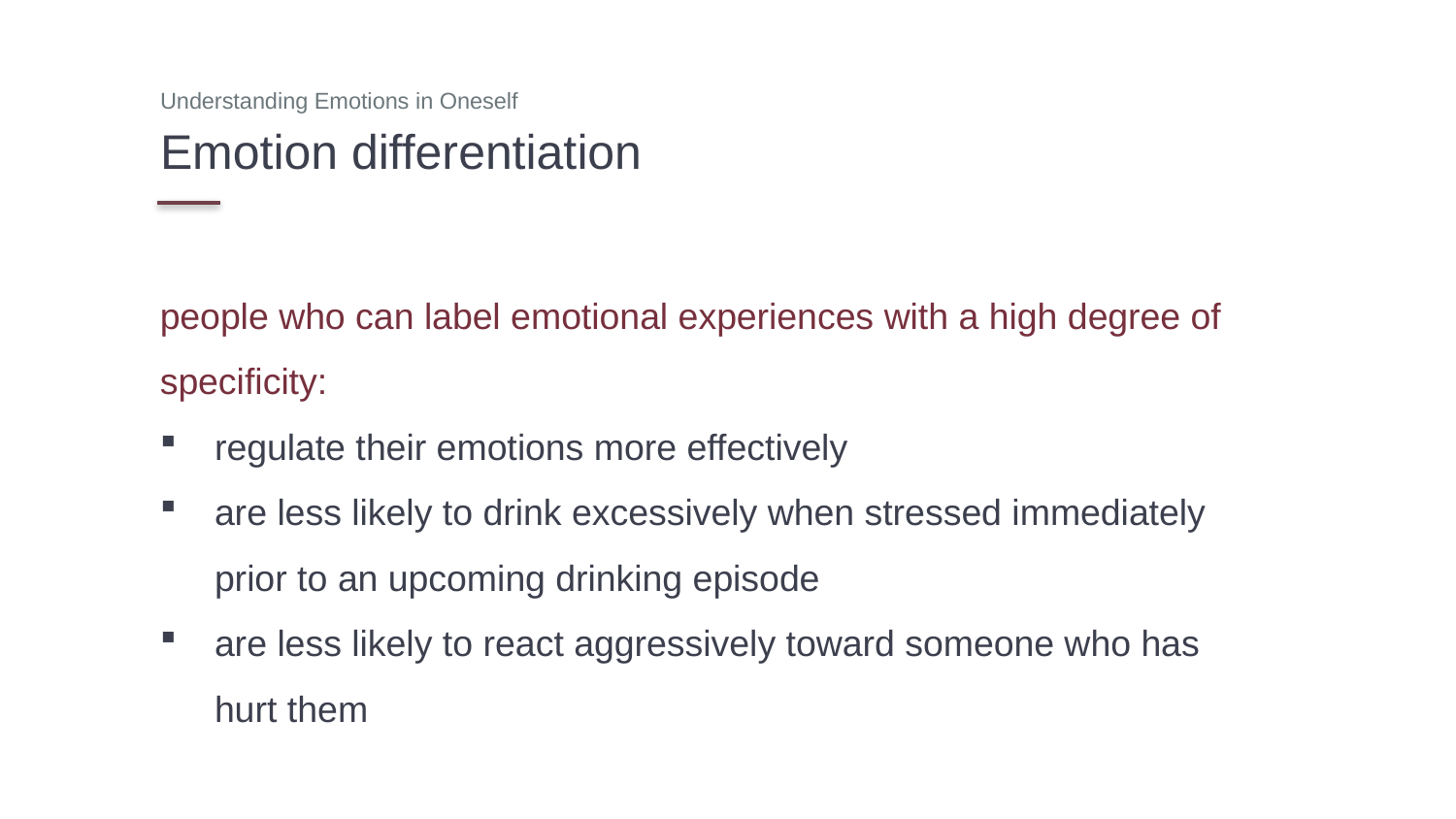

Understanding Emotions in Oneself
# Emotion differentiation
people who can label emotional experiences with a high degree of specificity:
regulate their emotions more effectively
are less likely to drink excessively when stressed immediately prior to an upcoming drinking episode
are less likely to react aggressively toward someone who has hurt them